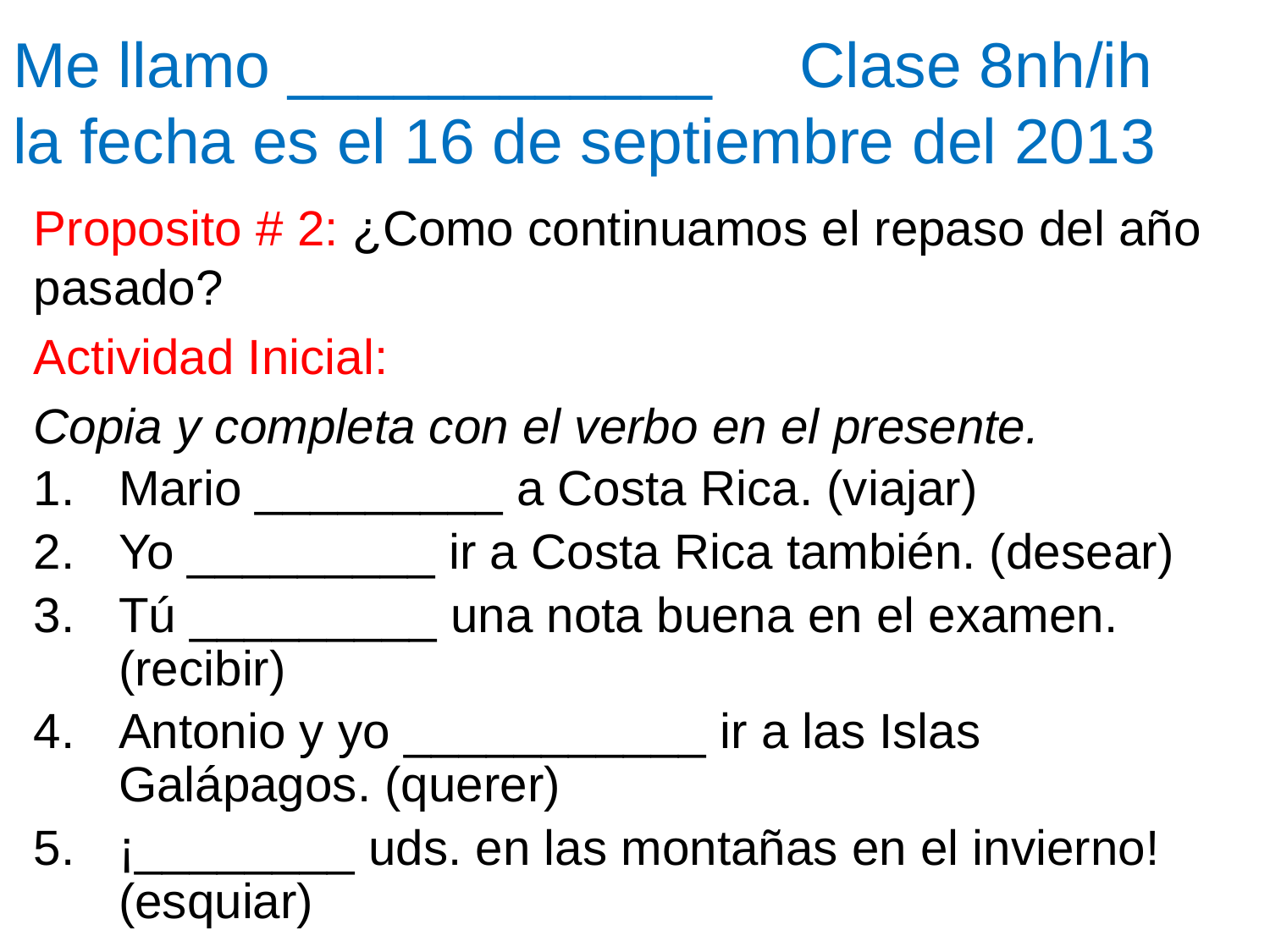

# Me llamo ____________     Clase 8nh/ih la fecha es el 16 de septiembre del 2013
Proposito # 2: ¿Como continuamos el repaso del año pasado?
Actividad Inicial:
Copia y completa con el verbo en el presente.
Mario _________ a Costa Rica. (viajar)
Yo _________ ir a Costa Rica también. (desear)
Tú _________ una nota buena en el examen. (recibir)
Antonio y yo ___________ ir a las Islas Galápagos. (querer)
¡________ uds. en las montañas en el invierno! (esquiar)